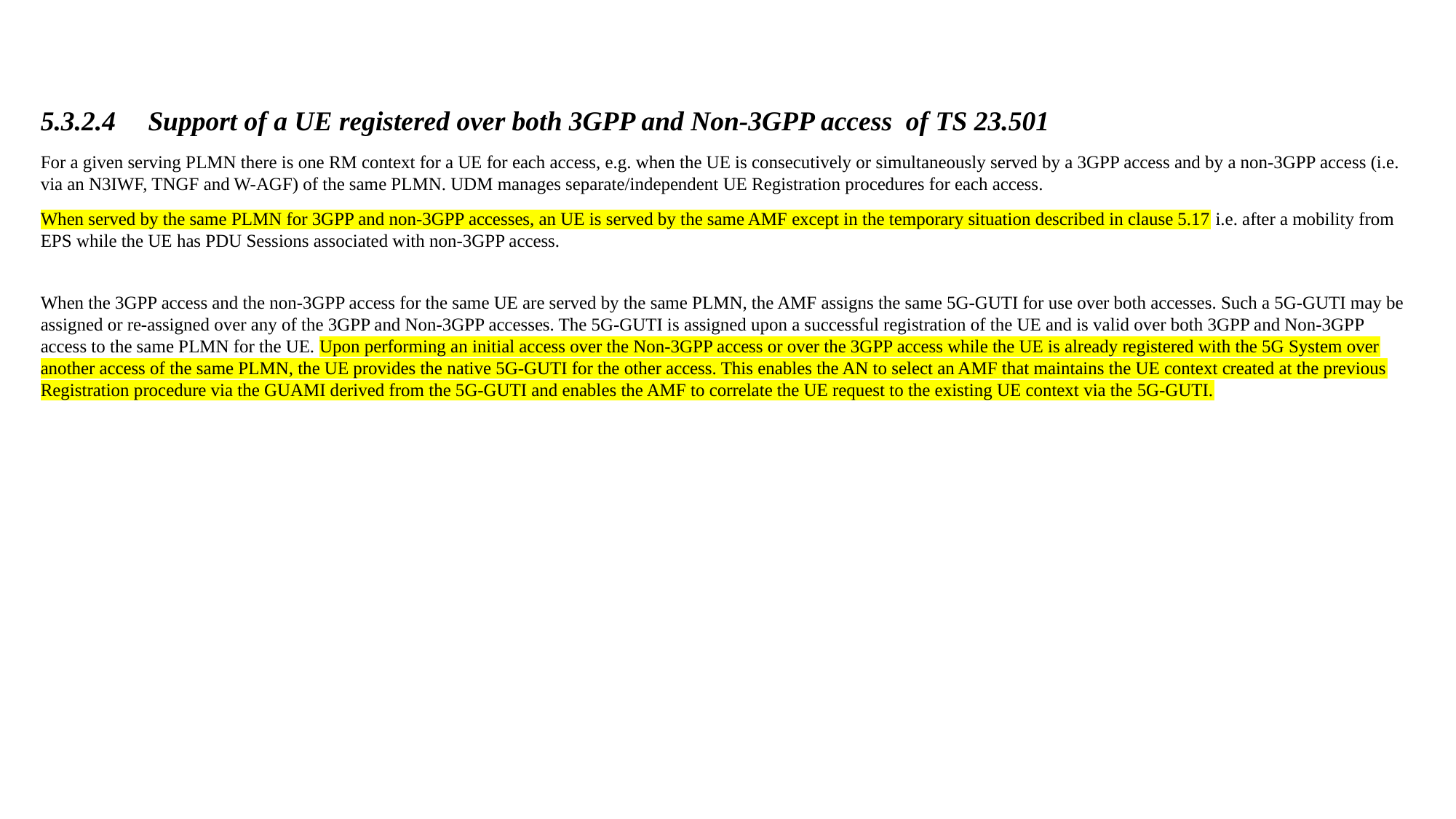

5.3.2.4	Support of a UE registered over both 3GPP and Non-3GPP access  of TS 23.501
For a given serving PLMN there is one RM context for a UE for each access, e.g. when the UE is consecutively or simultaneously served by a 3GPP access and by a non-3GPP access (i.e. via an N3IWF, TNGF and W-AGF) of the same PLMN. UDM manages separate/independent UE Registration procedures for each access.
When served by the same PLMN for 3GPP and non-3GPP accesses, an UE is served by the same AMF except in the temporary situation described in clause 5.17 i.e. after a mobility from EPS while the UE has PDU Sessions associated with non-3GPP access.

When the 3GPP access and the non-3GPP access for the same UE are served by the same PLMN, the AMF assigns the same 5G-GUTI for use over both accesses. Such a 5G-GUTI may be assigned or re-assigned over any of the 3GPP and Non-3GPP accesses. The 5G-GUTI is assigned upon a successful registration of the UE and is valid over both 3GPP and Non-3GPP access to the same PLMN for the UE. Upon performing an initial access over the Non-3GPP access or over the 3GPP access while the UE is already registered with the 5G System over another access of the same PLMN, the UE provides the native 5G-GUTI for the other access. This enables the AN to select an AMF that maintains the UE context created at the previous Registration procedure via the GUAMI derived from the 5G-GUTI and enables the AMF to correlate the UE request to the existing UE context via the 5G-GUTI.